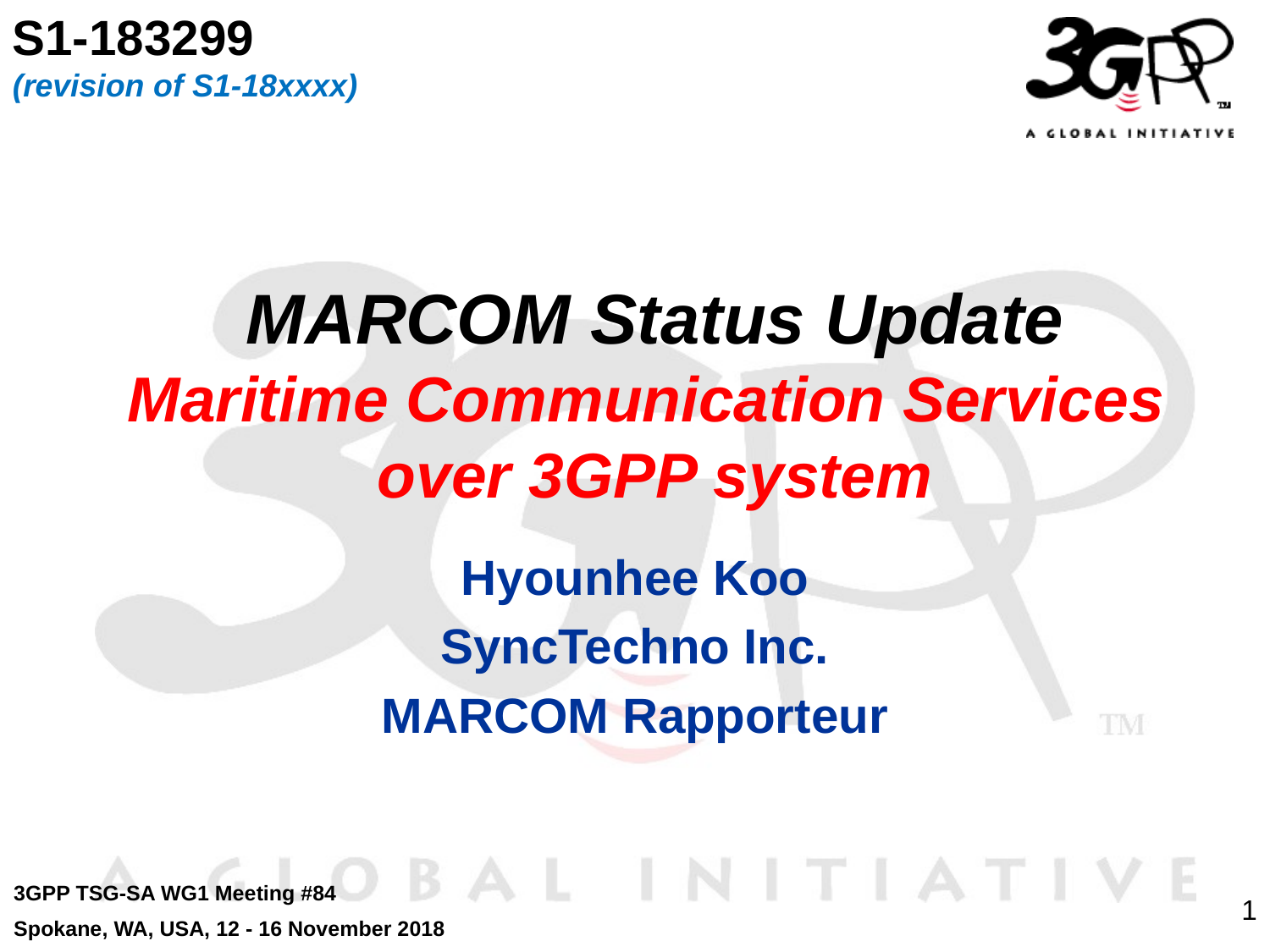

S1-183299
(revision of S1-18xxxx)
# MARCOM Status Update Maritime Communication Services over 3GPP system
Hyounhee Koo
SyncTechno Inc.
MARCOM Rapporteur
3GPP TSG-SA WG1 Meeting #84
Spokane, WA, USA, 12 - 16 November 2018
1